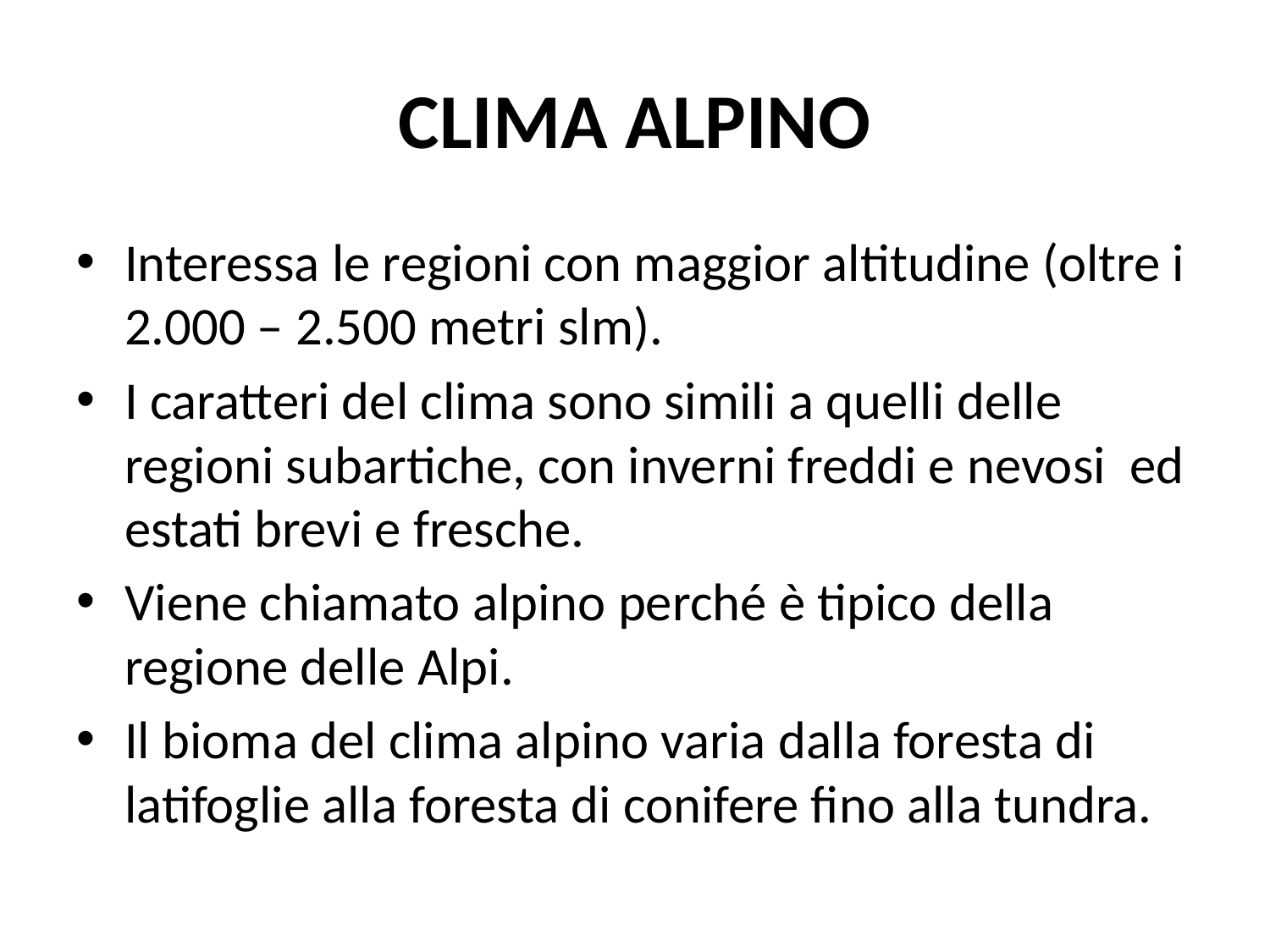

# CLIMA ALPINO
Interessa le regioni con maggior altitudine (oltre i 2.000 – 2.500 metri slm).
I caratteri del clima sono simili a quelli delle regioni subartiche, con inverni freddi e nevosi  ed estati brevi e fresche.
Viene chiamato alpino perché è tipico della  regione delle Alpi.
Il bioma del clima alpino varia dalla foresta di latifoglie alla foresta di conifere fino alla tundra.